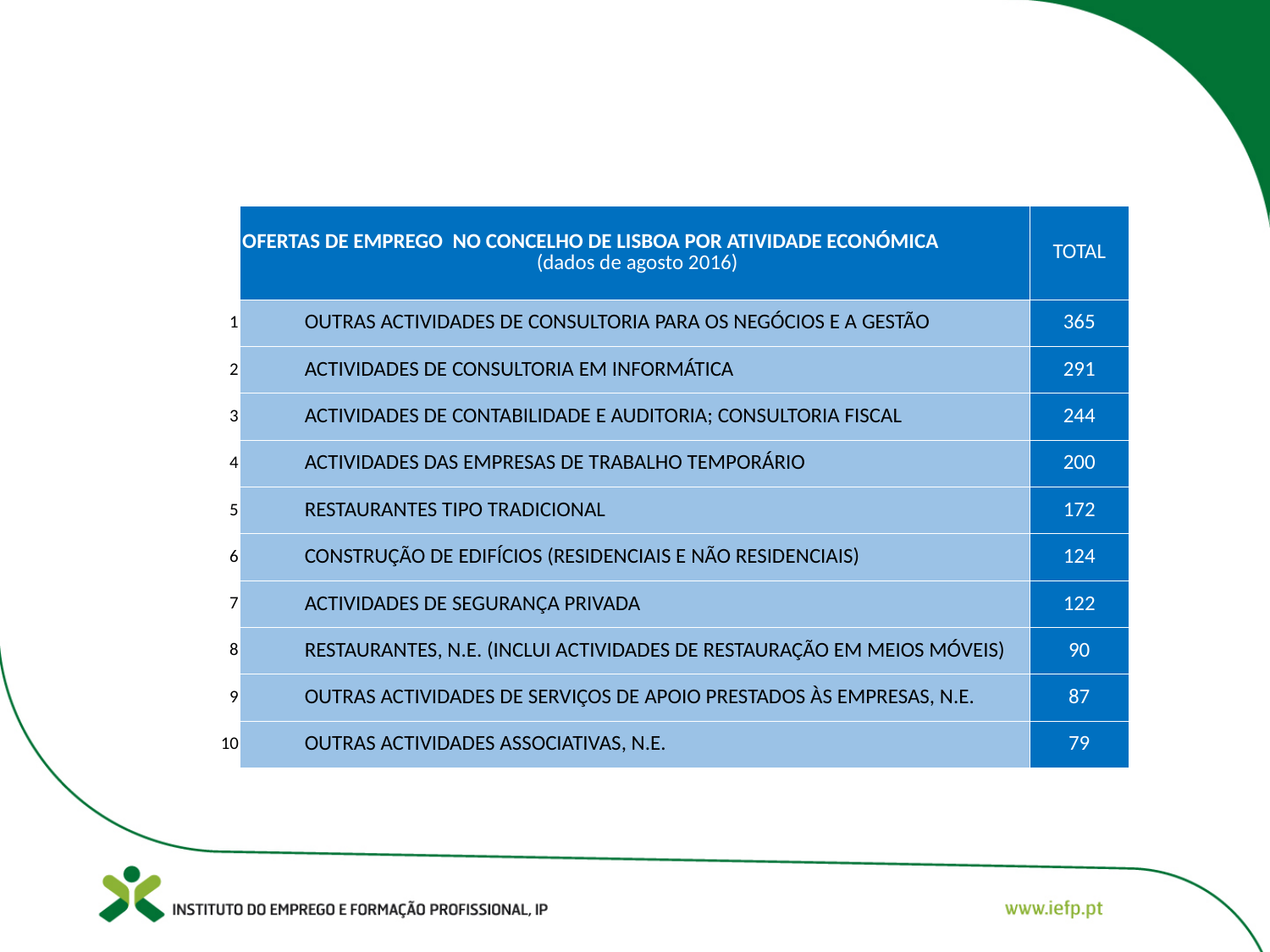

|  | OFERTAS DE EMPREGO NO CONCELHO DE LISBOA POR ATIVIDADE ECONÓMICA (dados de agosto 2016) | TOTAL |
| --- | --- | --- |
|  |  |  |
| 1 | OUTRAS ACTIVIDADES DE CONSULTORIA PARA OS NEGÓCIOS E A GESTÃO | 365 |
| 2 | ACTIVIDADES DE CONSULTORIA EM INFORMÁTICA | 291 |
| 3 | ACTIVIDADES DE CONTABILIDADE E AUDITORIA; CONSULTORIA FISCAL | 244 |
| 4 | ACTIVIDADES DAS EMPRESAS DE TRABALHO TEMPORÁRIO | 200 |
| 5 | RESTAURANTES TIPO TRADICIONAL | 172 |
| 6 | CONSTRUÇÃO DE EDIFÍCIOS (RESIDENCIAIS E NÃO RESIDENCIAIS) | 124 |
| 7 | ACTIVIDADES DE SEGURANÇA PRIVADA | 122 |
| 8 | RESTAURANTES, N.E. (INCLUI ACTIVIDADES DE RESTAURAÇÃO EM MEIOS MÓVEIS) | 90 |
| 9 | OUTRAS ACTIVIDADES DE SERVIÇOS DE APOIO PRESTADOS ÀS EMPRESAS, N.E. | 87 |
| 10 | OUTRAS ACTIVIDADES ASSOCIATIVAS, N.E. | 79 |